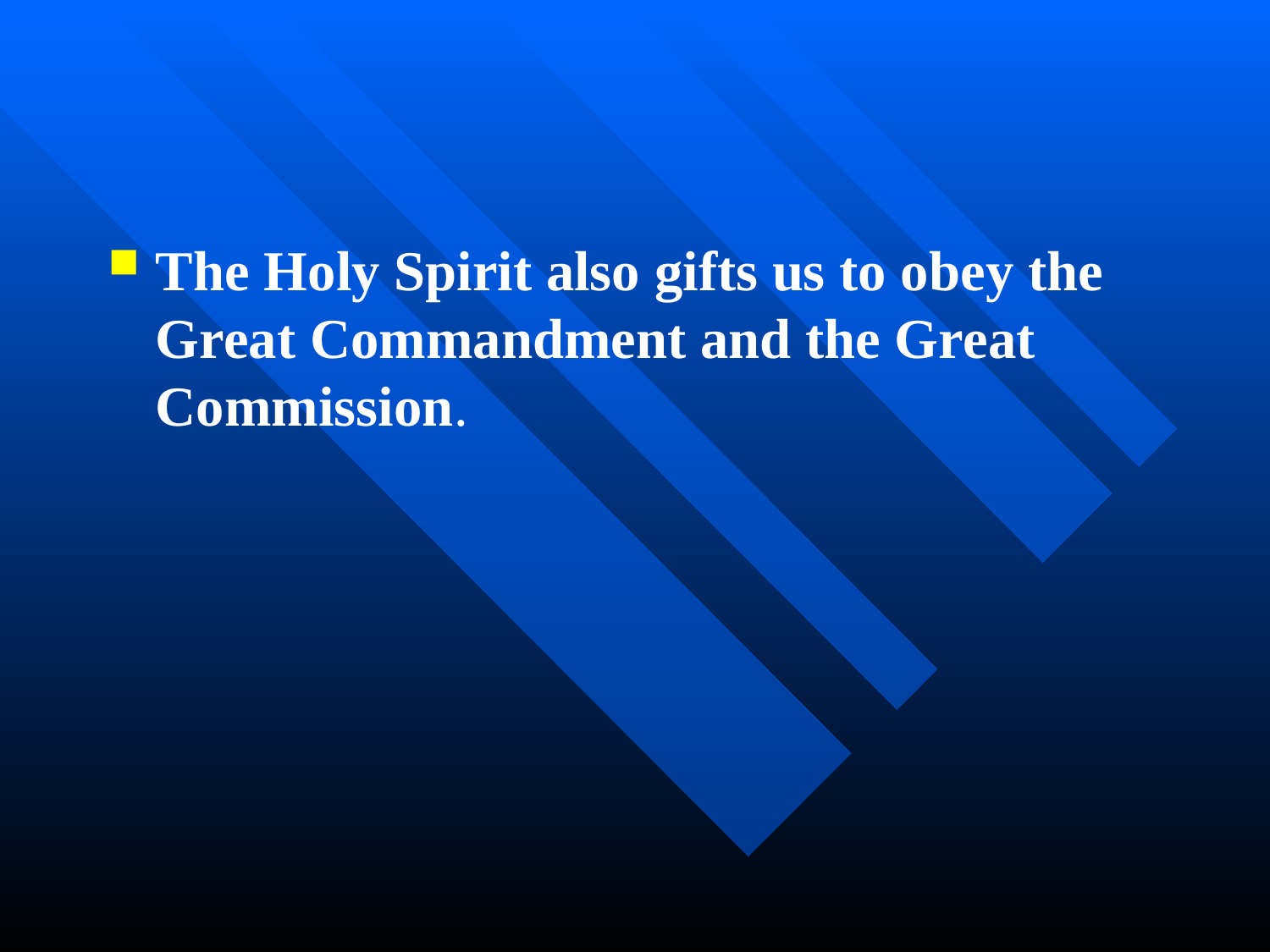

The Holy Spirit also gifts us to obey the Great Commandment and the Great Commission.